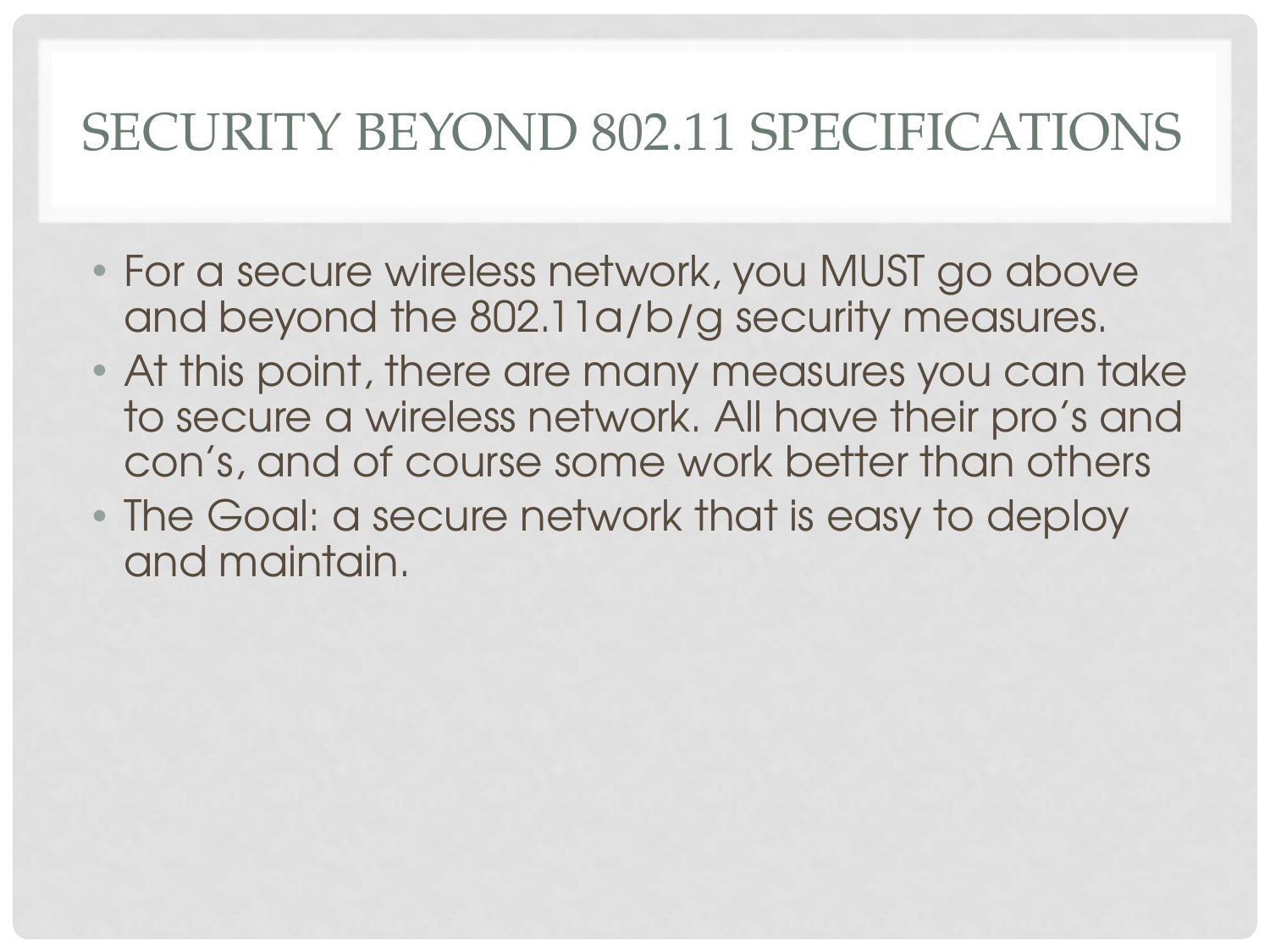

# Security beyond 802.11 specifications
For a secure wireless network, you MUST go above and beyond the 802.11a/b/g security measures.
At this point, there are many measures you can take to secure a wireless network. All have their pro’s and con’s, and of course some work better than others
The Goal: a secure network that is easy to deploy and maintain.